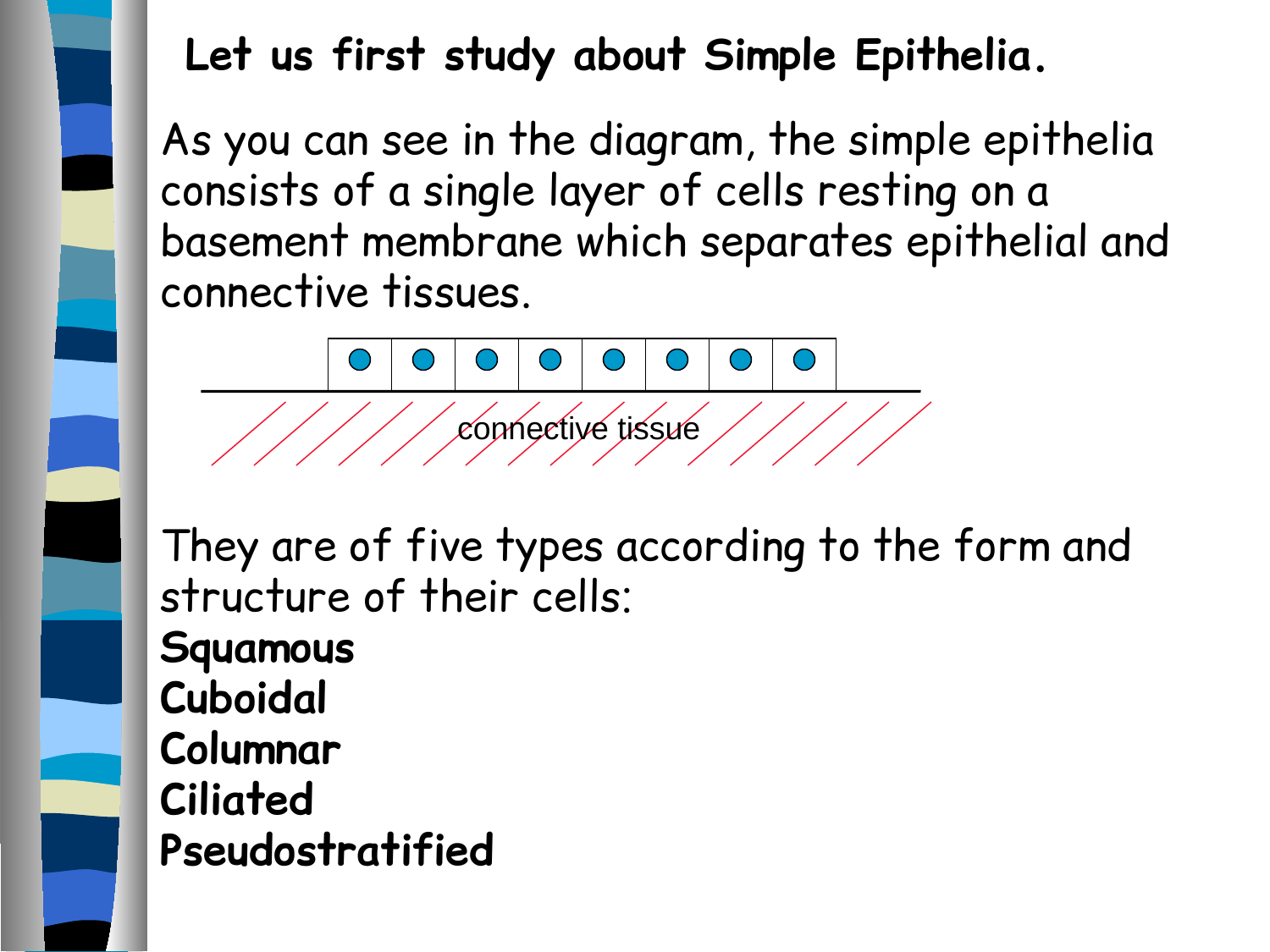

Let us first study about Simple Epithelia.
As you can see in the diagram, the simple epithelia consists of a single layer of cells resting on a basement membrane which separates epithelial and connective tissues.

They are of five types according to the form and structure of their cells:
Squamous
Cuboidal
Columnar
Ciliated
Pseudostratified

connective tissue